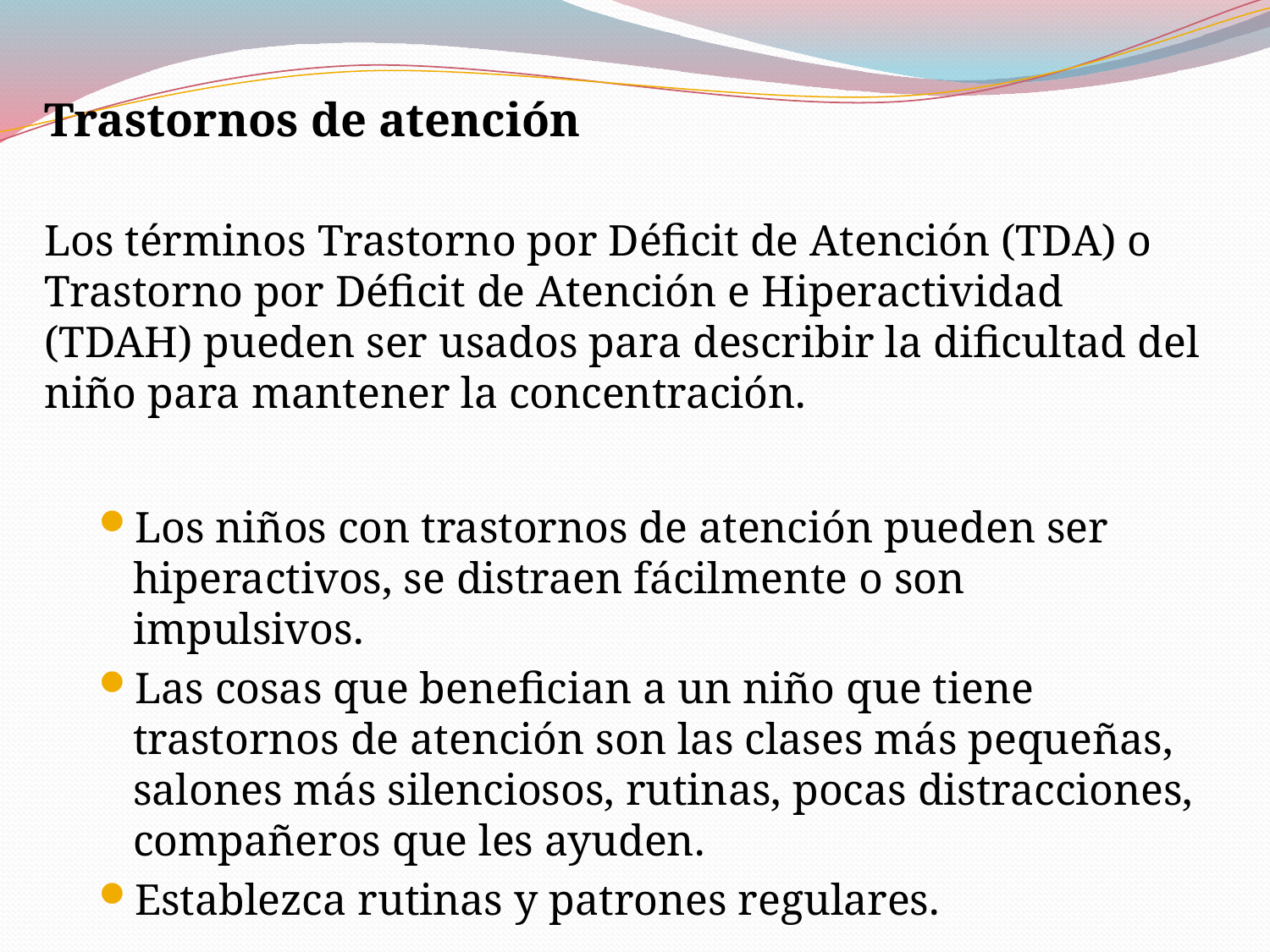

Trastornos de atención

Los términos Trastorno por Déficit de Atención (TDA) o Trastorno por Déficit de Atención e Hiperactividad (TDAH) pueden ser usados para describir la dificultad del niño para mantener la concentración.

Los niños con trastornos de atención pueden ser hiperactivos, se distraen fácilmente o son impulsivos.
Las cosas que benefician a un niño que tiene trastornos de atención son las clases más pequeñas, salones más silenciosos, rutinas, pocas distracciones, compañeros que les ayuden.
Establezca rutinas y patrones regulares.